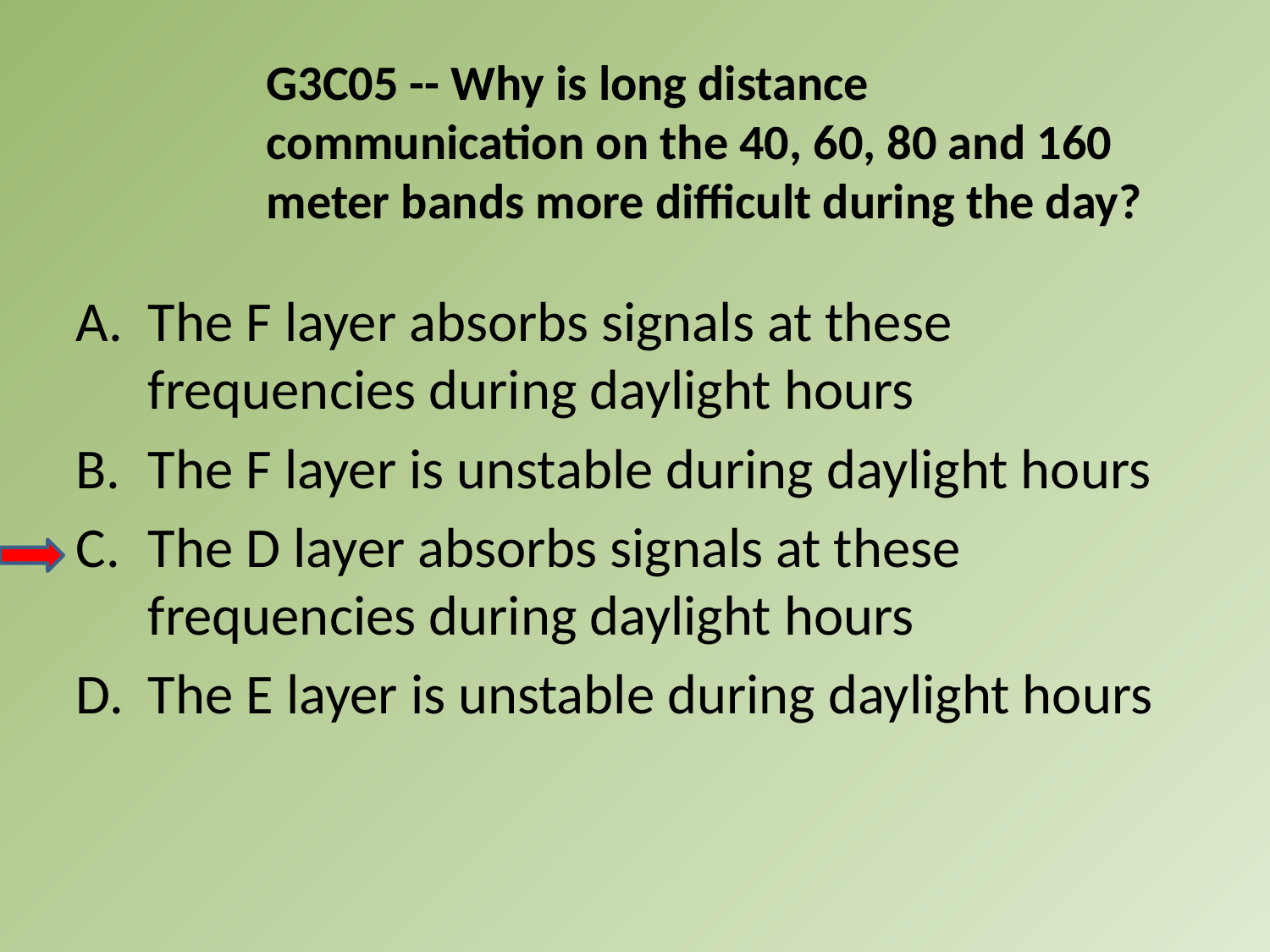

G3C05 -- Why is long distance communication on the 40, 60, 80 and 160 meter bands more difficult during the day?
A.	The F layer absorbs signals at these frequencies during daylight hours
B.	The F layer is unstable during daylight hours
C.	The D layer absorbs signals at these frequencies during daylight hours
D.	The E layer is unstable during daylight hours